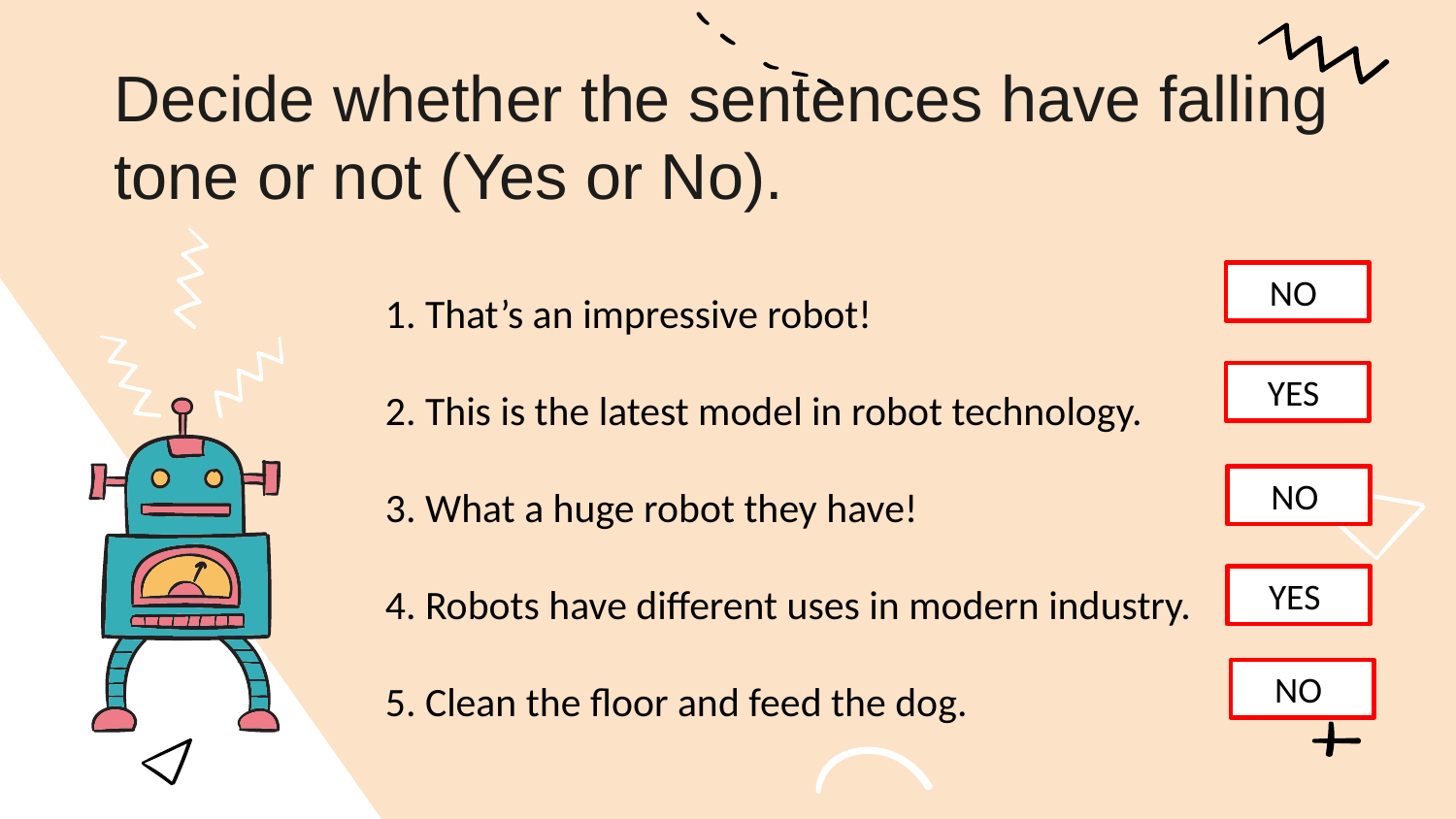

# Decide whether the sentences have falling tone or not (Yes or No).
1. That’s an impressive robot!
2. This is the latest model in robot technology.
3. What a huge robot they have!
4. Robots have different uses in modern industry.
5. Clean the floor and feed the dog.

NO

YES

NO
YES
NO